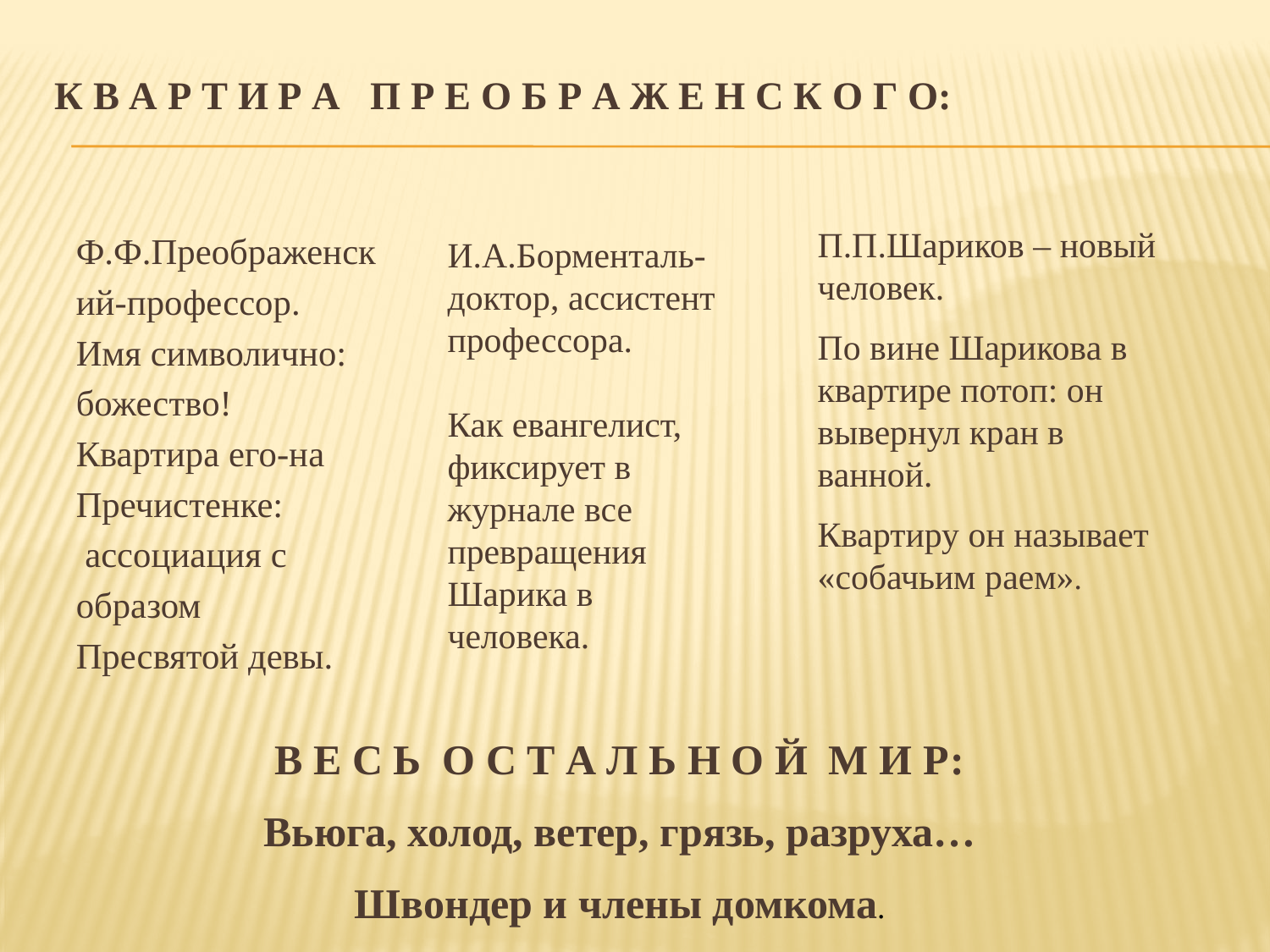

# К В А Р Т И Р А   П Р Е О Б Р А Ж Е Н С К О Г О:
П.П.Шариков – новый человек.
По вине Шарикова в квартире потоп: он вывернул кран в ванной.
Квартиру он называет «собачьим раем».
Ф.Ф.Преображенск
ий-профессор.
Имя символично:
божество!
Квартира его-на
Пречистенке:
 ассоциация с
образом
Пресвятой девы.

И.А.Борменталь-доктор, ассистент профессора.

Как евангелист, фиксирует в журнале все превращения Шарика в человека.
В Е С Ь  О С Т А Л Ь Н О Й  М И Р:
Вьюга, холод, ветер, грязь, разруха…
Швондер и члены домкома.